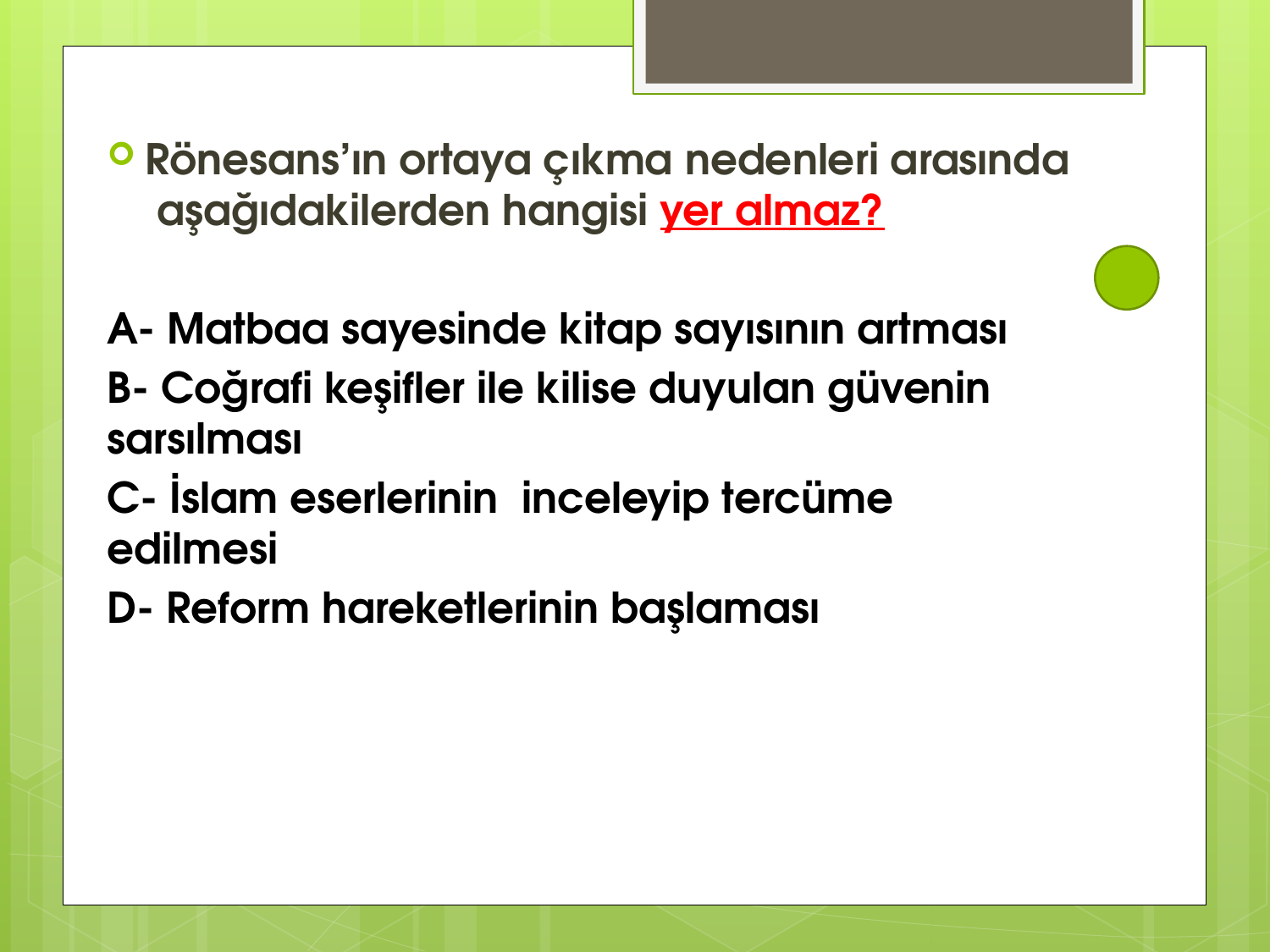

Rönesans’ın ortaya çıkma nedenleri arasında  aşağıdakilerden hangisi yer almaz?

A- Matbaa sayesinde kitap sayısının artması
B- Coğrafi keşifler ile kilise duyulan güvenin sarsılması
C- İslam eserlerinin  inceleyip tercüme edilmesi
D- Reform hareketlerinin başlaması